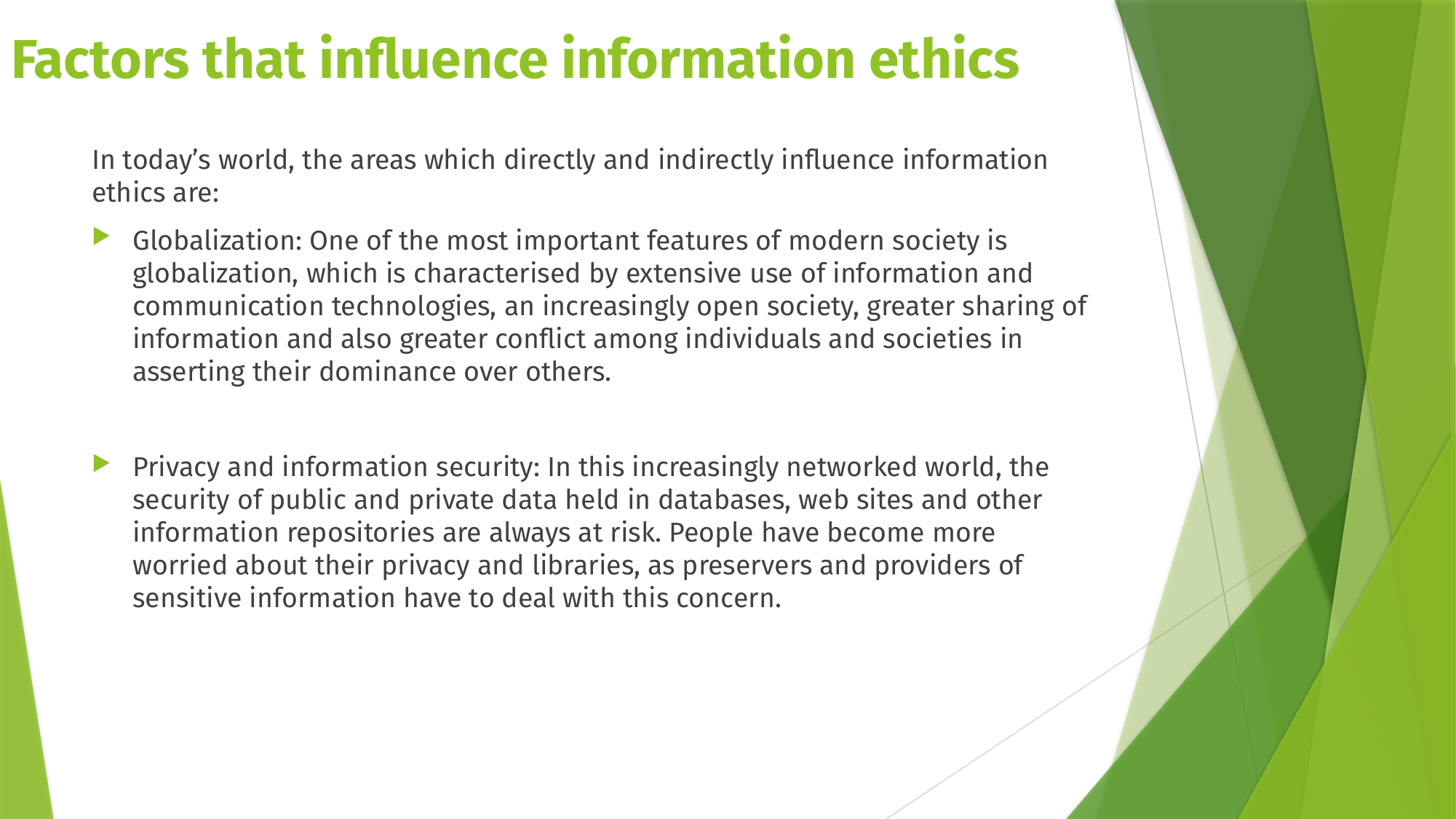

# Factors that influence information ethics
In today’s world, the areas which directly and indirectly influence information ethics are:
Globalization: One of the most important features of modern society is globalization, which is characterised by extensive use of information and communication technologies, an increasingly open society, greater sharing of information and also greater conflict among individuals and societies in asserting their dominance over others.

Privacy and information security: In this increasingly networked world, the security of public and private data held in databases, web sites and other information repositories are always at risk. People have become more worried about their privacy and libraries, as preservers and providers of sensitive information have to deal with this concern.